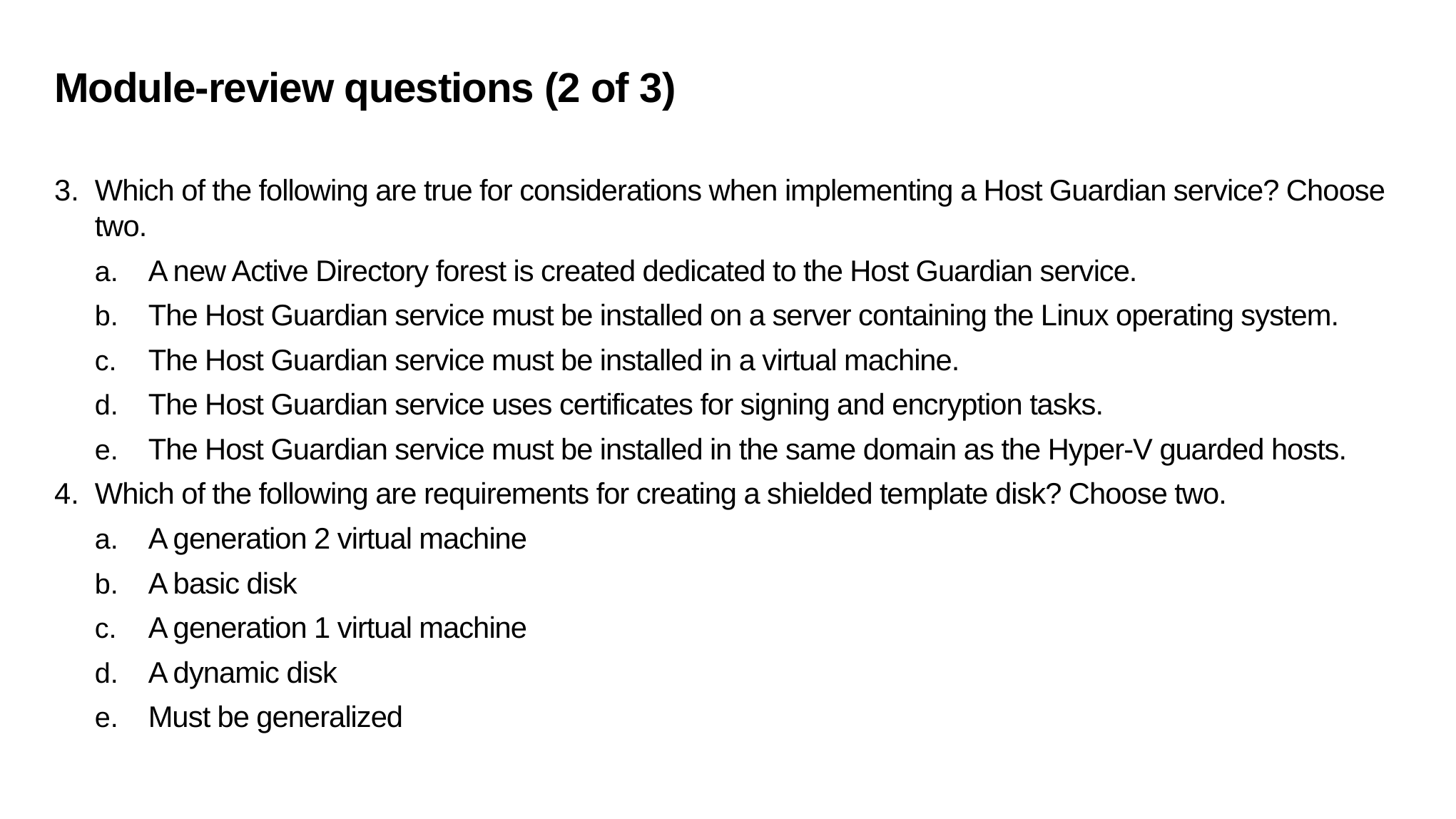

# Module-review questions (2 of 3)
Which of the following are true for considerations when implementing a Host Guardian service? Choose two.
A new Active Directory forest is created dedicated to the Host Guardian service.
The Host Guardian service must be installed on a server containing the Linux operating system.
The Host Guardian service must be installed in a virtual machine.
The Host Guardian service uses certificates for signing and encryption tasks.
The Host Guardian service must be installed in the same domain as the Hyper-V guarded hosts.
Which of the following are requirements for creating a shielded template disk? Choose two.
A generation 2 virtual machine
A basic disk
A generation 1 virtual machine
A dynamic disk
Must be generalized